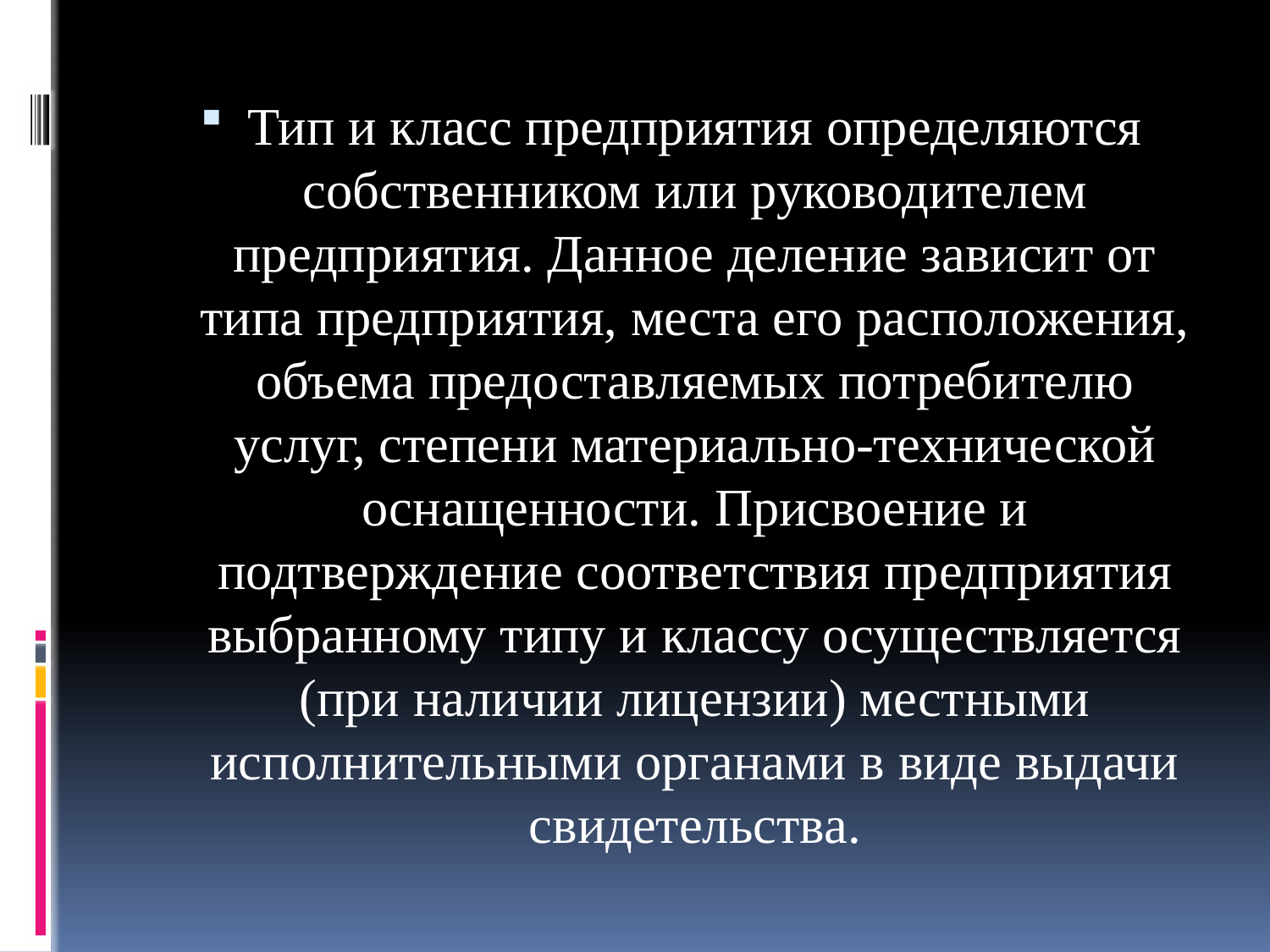

#
Тип и класс предприятия определяются собственником или руководителем предприятия. Данное деление зависит от типа предприятия, места его расположения, объема предоставляемых потребителю услуг, степени материально-технической оснащенности. Присвоение и подтверждение соответствия предприятия выбранному типу и классу осуществляется (при наличии лицензии) местными исполнительными органами в виде выдачи свидетельства.